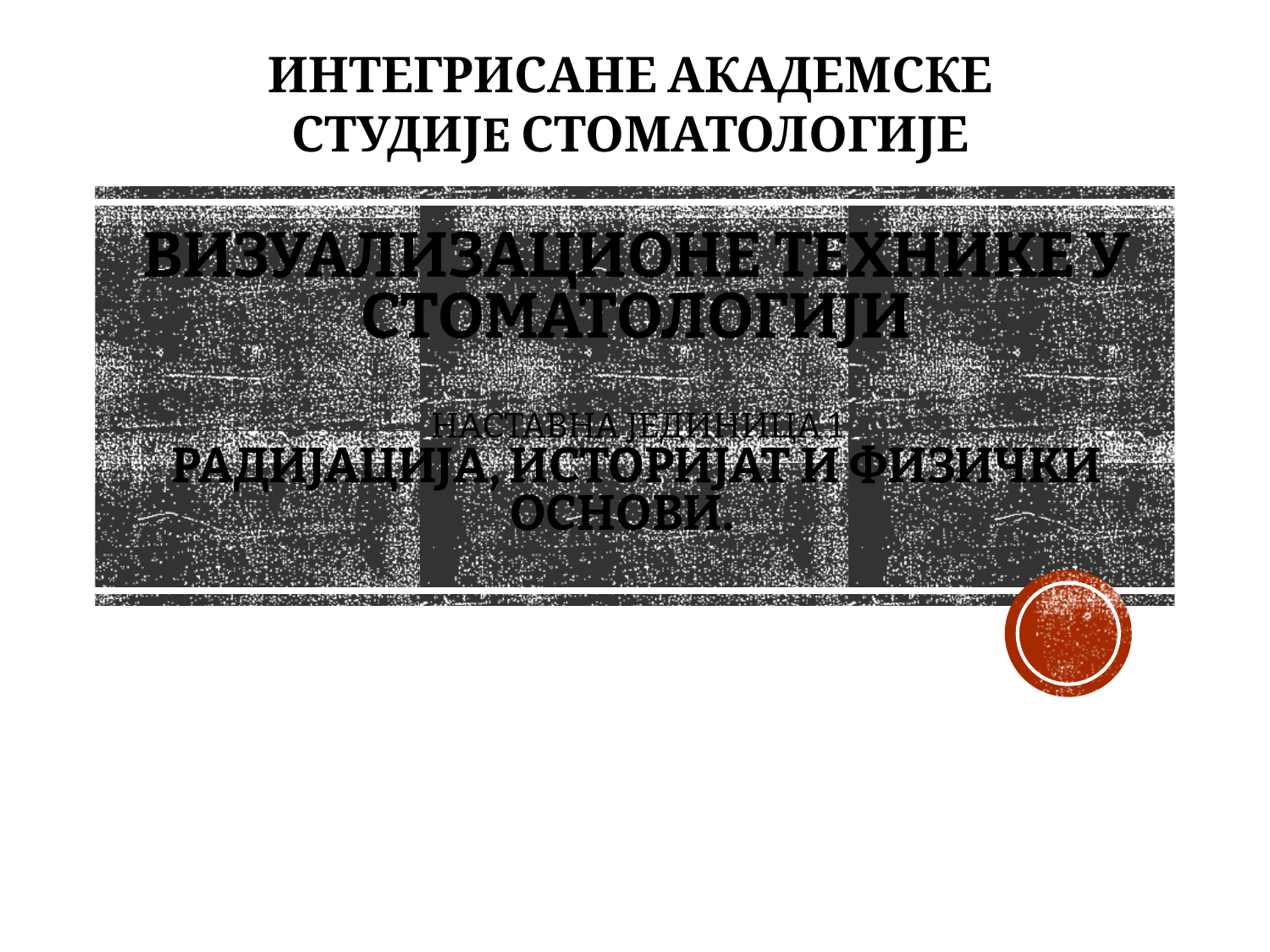

ИНТЕГРИСАНЕ АКАДЕМСКЕ
СТУДИЈE СТОМАТОЛОГИЈЕ
# ВИЗУАЛИЗАЦИОНЕ ТЕХНИКЕ У СТОМАТОЛОГИЈИ НАСТАВНА ЈЕДИНИЦА 1 РАДИЈАЦИЈа, ИСТОРИЈАТ И ФИЗИЧКИ ОСНОВИ.